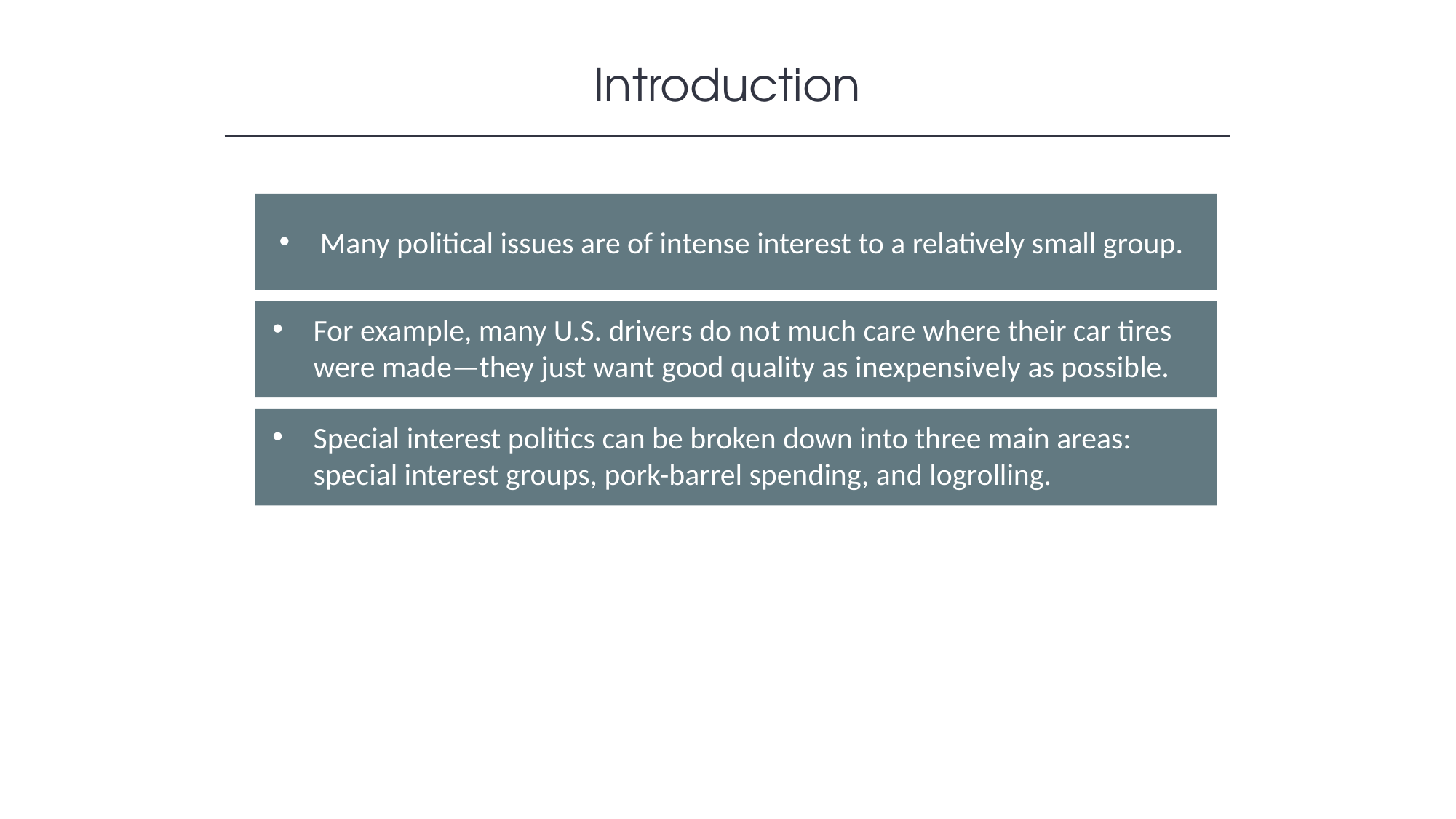

Introduction

Many political issues are of intense interest to a relatively small group.

For example, many U.S. drivers do not much care where their car tires were made—they just want good quality as inexpensively as possible.

Special interest politics can be broken down into three main areas: special interest groups, pork-barrel spending, and logrolling.